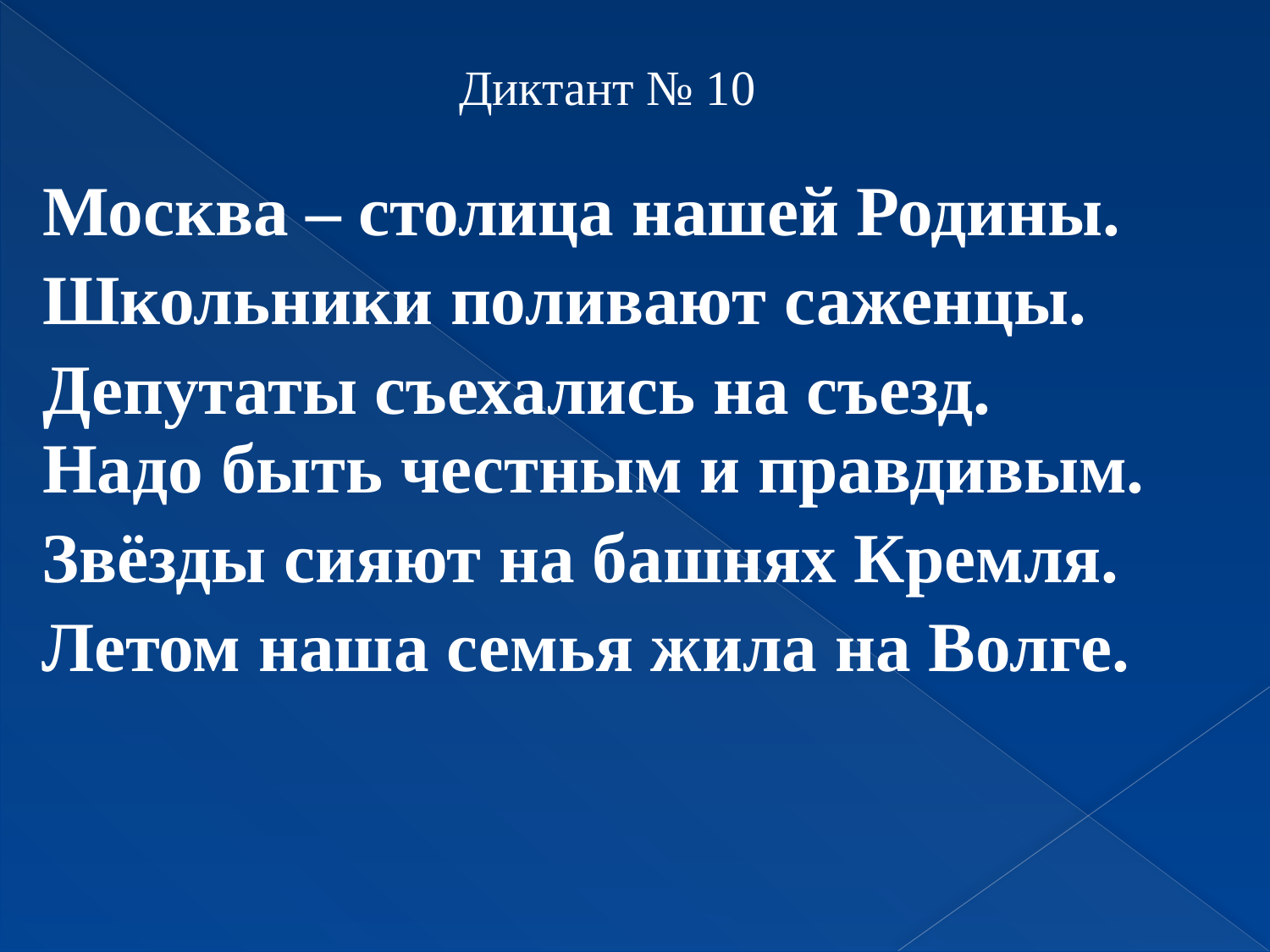

Диктант № 10
Москва – столица нашей Родины.
Школьники поливают саженцы.
Депутаты съехались на съезд.
Надо быть честным и правдивым.
Звёзды сияют на башнях Кремля.
Летом наша семья жила на Волге.